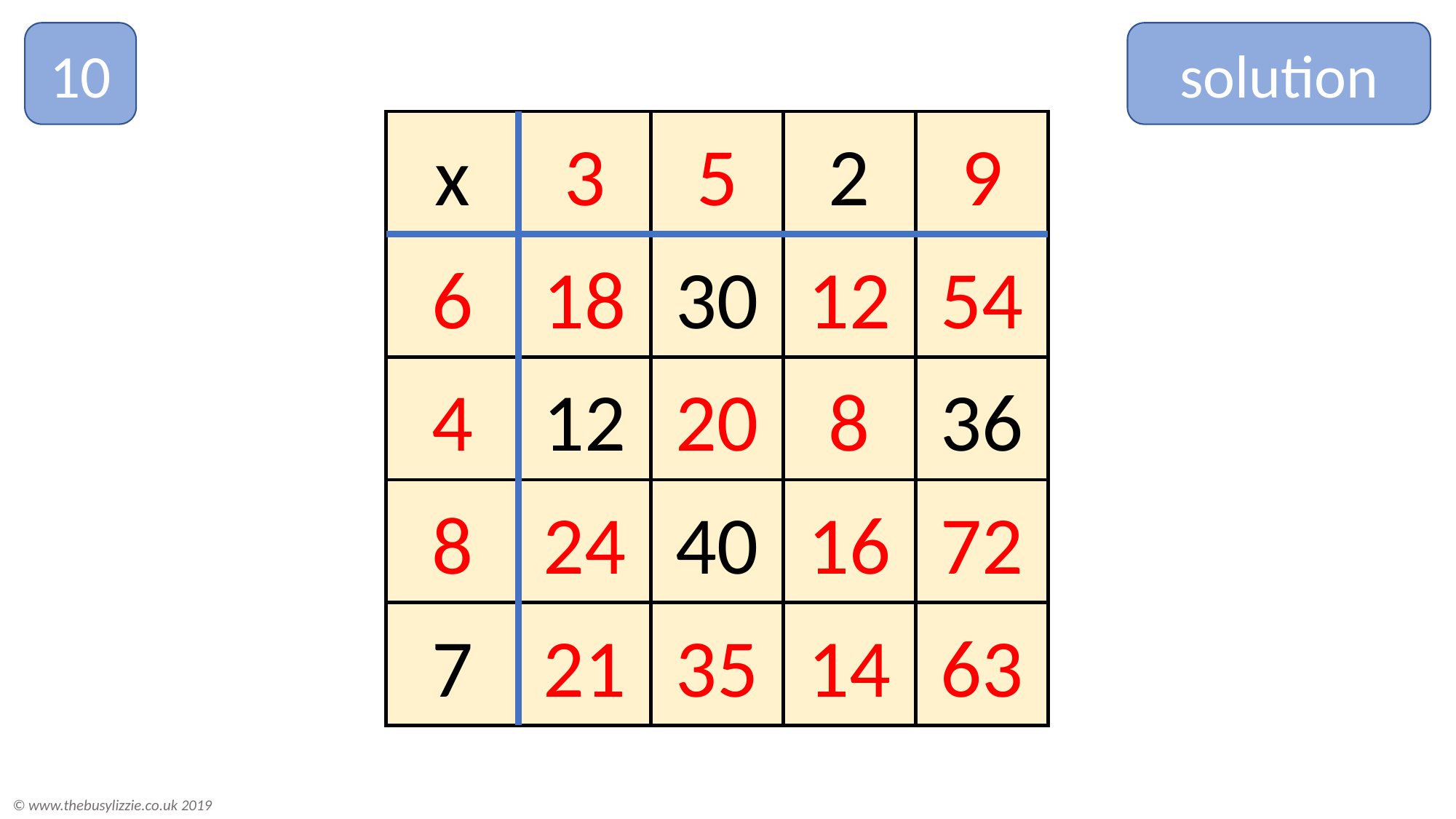

10
solution
x
3
5
2
9
6
18
30
12
54
4
12
20
8
36
8
24
40
16
72
7
21
35
14
63
© www.thebusylizzie.co.uk 2019